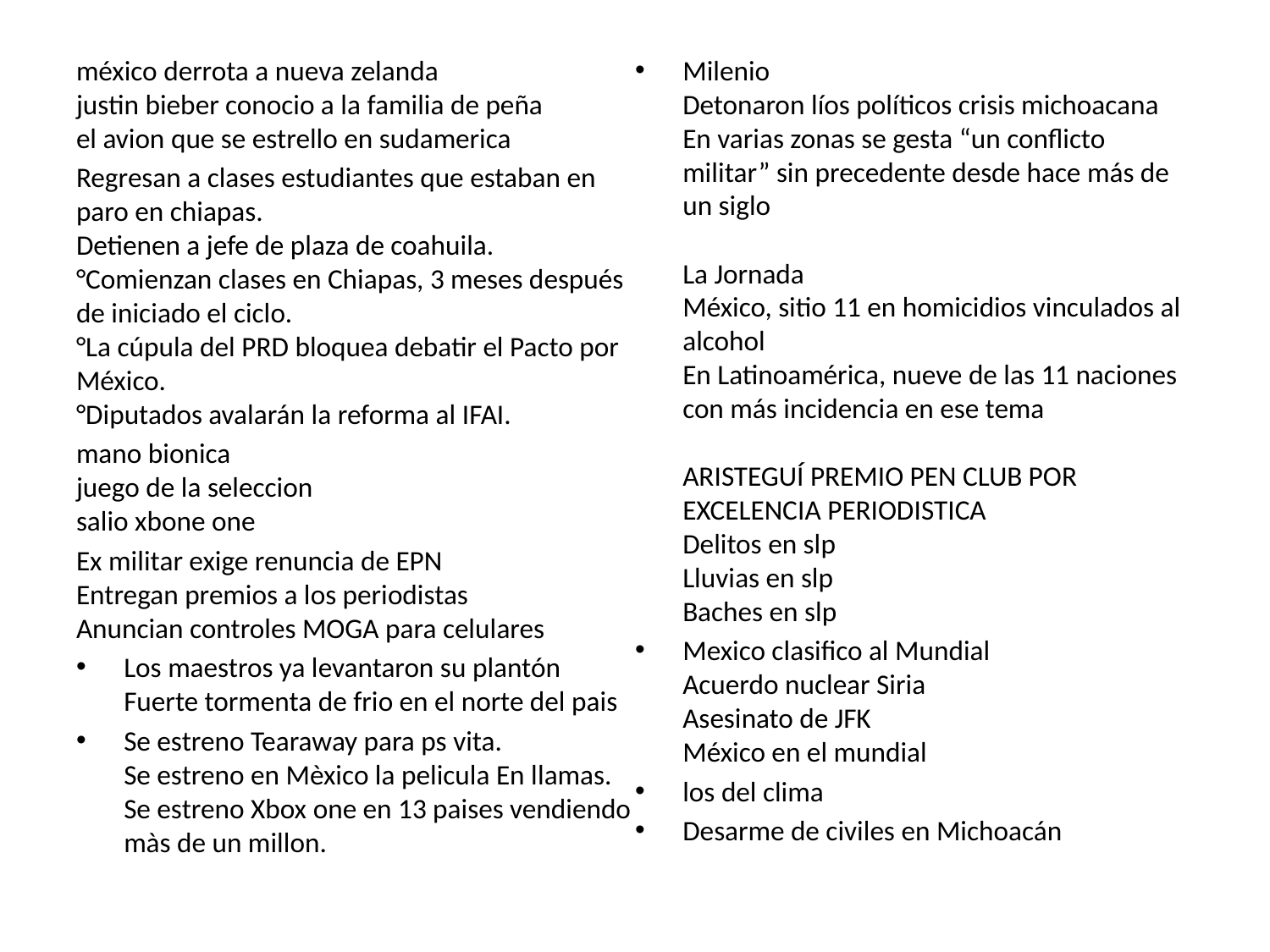

méxico derrota a nueva zelanda
justin bieber conocio a la familia de peña
el avion que se estrello en sudamerica
Regresan a clases estudiantes que estaban en paro en chiapas.
Detienen a jefe de plaza de coahuila.
°Comienzan clases en Chiapas, 3 meses después de iniciado el ciclo.
°La cúpula del PRD bloquea debatir el Pacto por México.
°Diputados avalarán la reforma al IFAI.
mano bionica
juego de la seleccion
salio xbone one
Ex militar exige renuncia de EPN
Entregan premios a los periodistas
Anuncian controles MOGA para celulares
Los maestros ya levantaron su plantón
Fuerte tormenta de frio en el norte del pais
Se estreno Tearaway para ps vita.
Se estreno en Mèxico la pelicula En llamas.
Se estreno Xbox one en 13 paises vendiendo màs de un millon.
Milenio
Detonaron líos políticos crisis michoacana
En varias zonas se gesta “un conflicto militar” sin precedente desde hace más de un siglo
La Jornada
México, sitio 11 en homicidios vinculados al alcohol
En Latinoamérica, nueve de las 11 naciones con más incidencia en ese tema
ARISTEGUÍ PREMIO PEN CLUB POR EXCELENCIA PERIODISTICA
Delitos en slp
Lluvias en slp
Baches en slp
Mexico clasifico al Mundial
Acuerdo nuclear Siria
Asesinato de JFK
México en el mundial
los del clima
Desarme de civiles en Michoacán